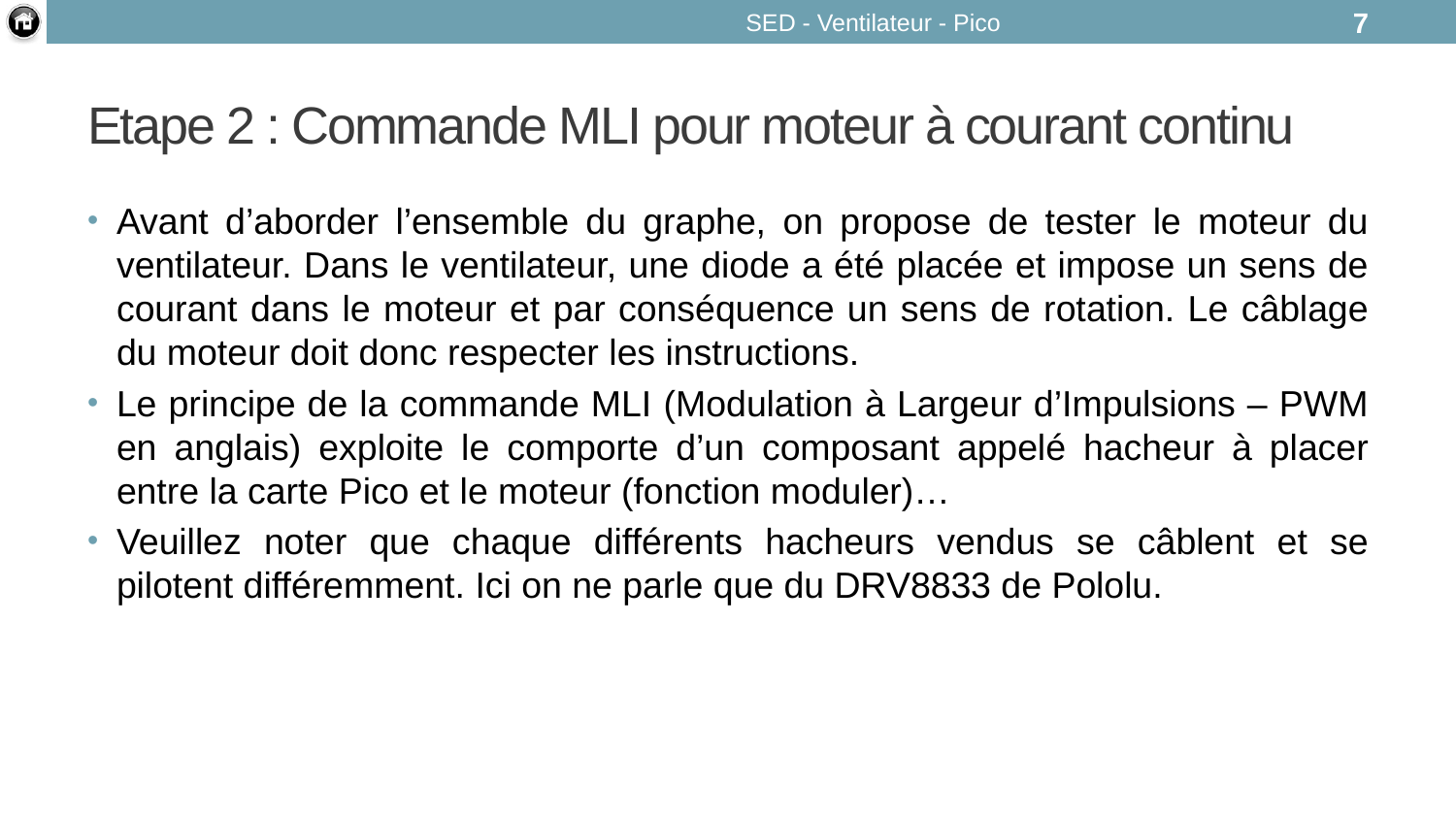

SED - Ventilateur - Pico
7
# Etape 2 : Commande MLI pour moteur à courant continu
Avant d’aborder l’ensemble du graphe, on propose de tester le moteur du ventilateur. Dans le ventilateur, une diode a été placée et impose un sens de courant dans le moteur et par conséquence un sens de rotation. Le câblage du moteur doit donc respecter les instructions.
Le principe de la commande MLI (Modulation à Largeur d’Impulsions – PWM en anglais) exploite le comporte d’un composant appelé hacheur à placer entre la carte Pico et le moteur (fonction moduler)…
Veuillez noter que chaque différents hacheurs vendus se câblent et se pilotent différemment. Ici on ne parle que du DRV8833 de Pololu.